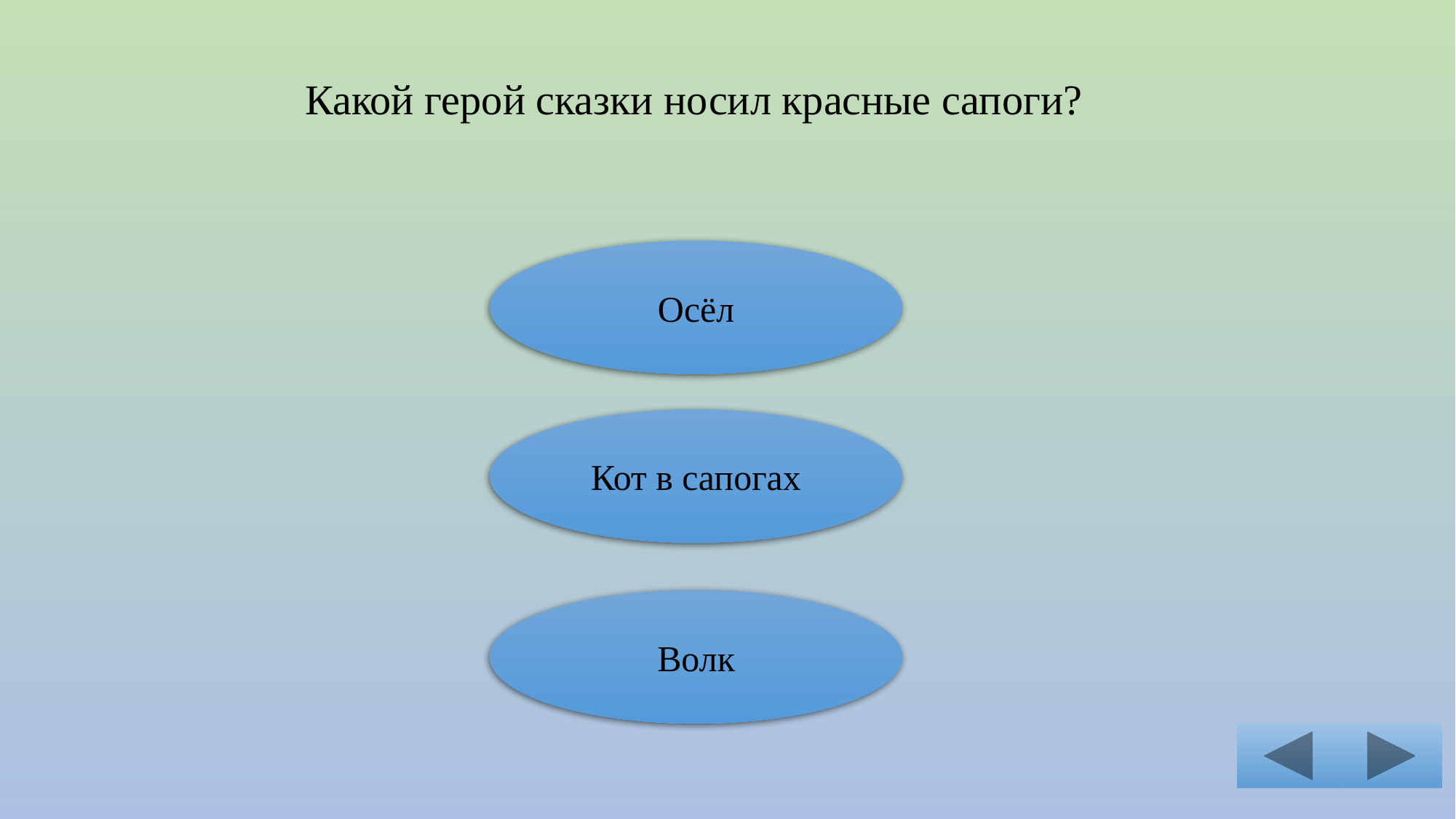

Какой герой сказки носил красные сапоги?
Осёл
Кот в сапогах
Волк